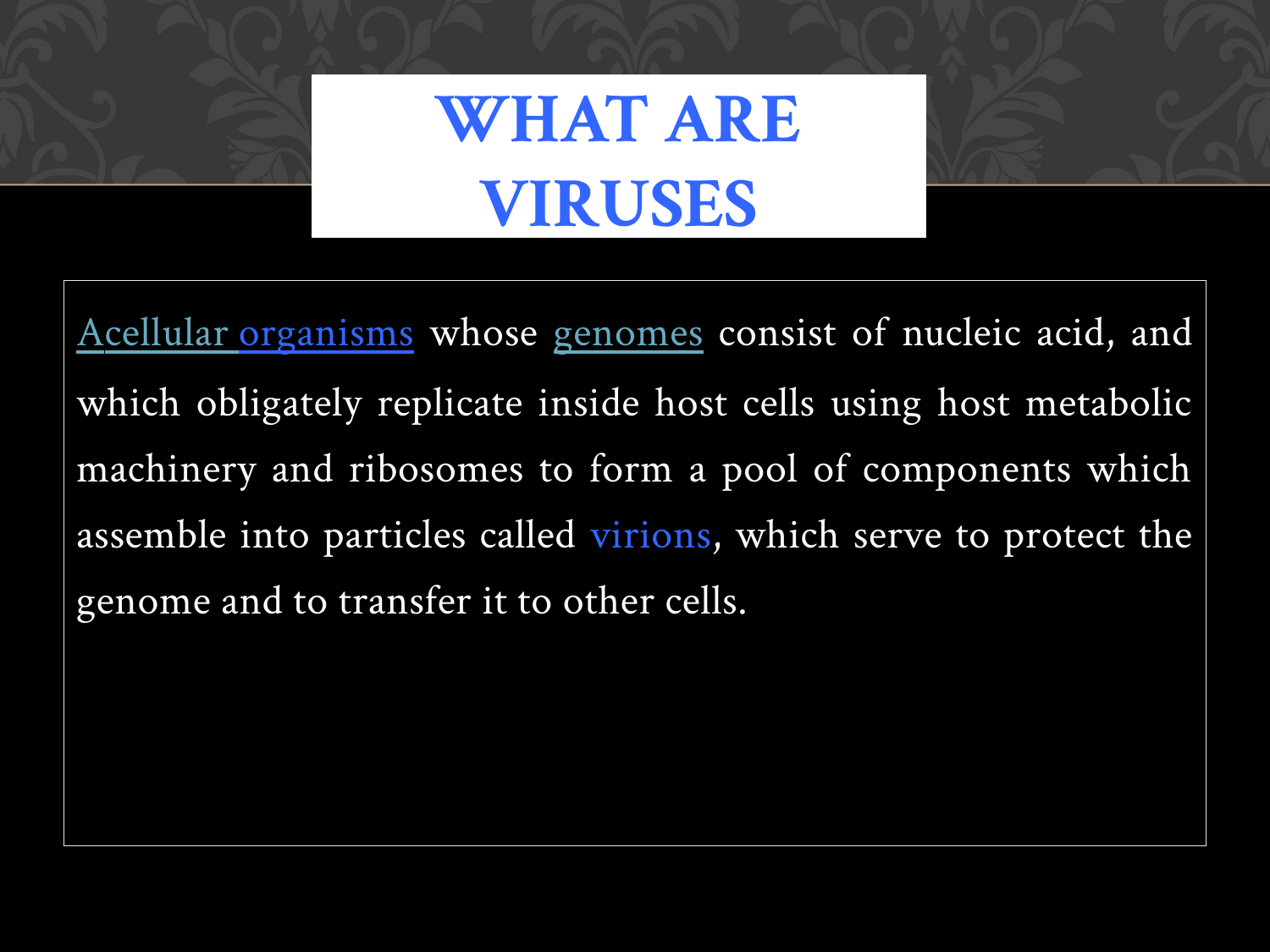

# What are viruses
Acellular organisms whose genomes consist of nucleic acid, and which obligately replicate inside host cells using host metabolic machinery and ribosomes to form a pool of components which assemble into particles called virions, which serve to protect the genome and to transfer it to other cells.